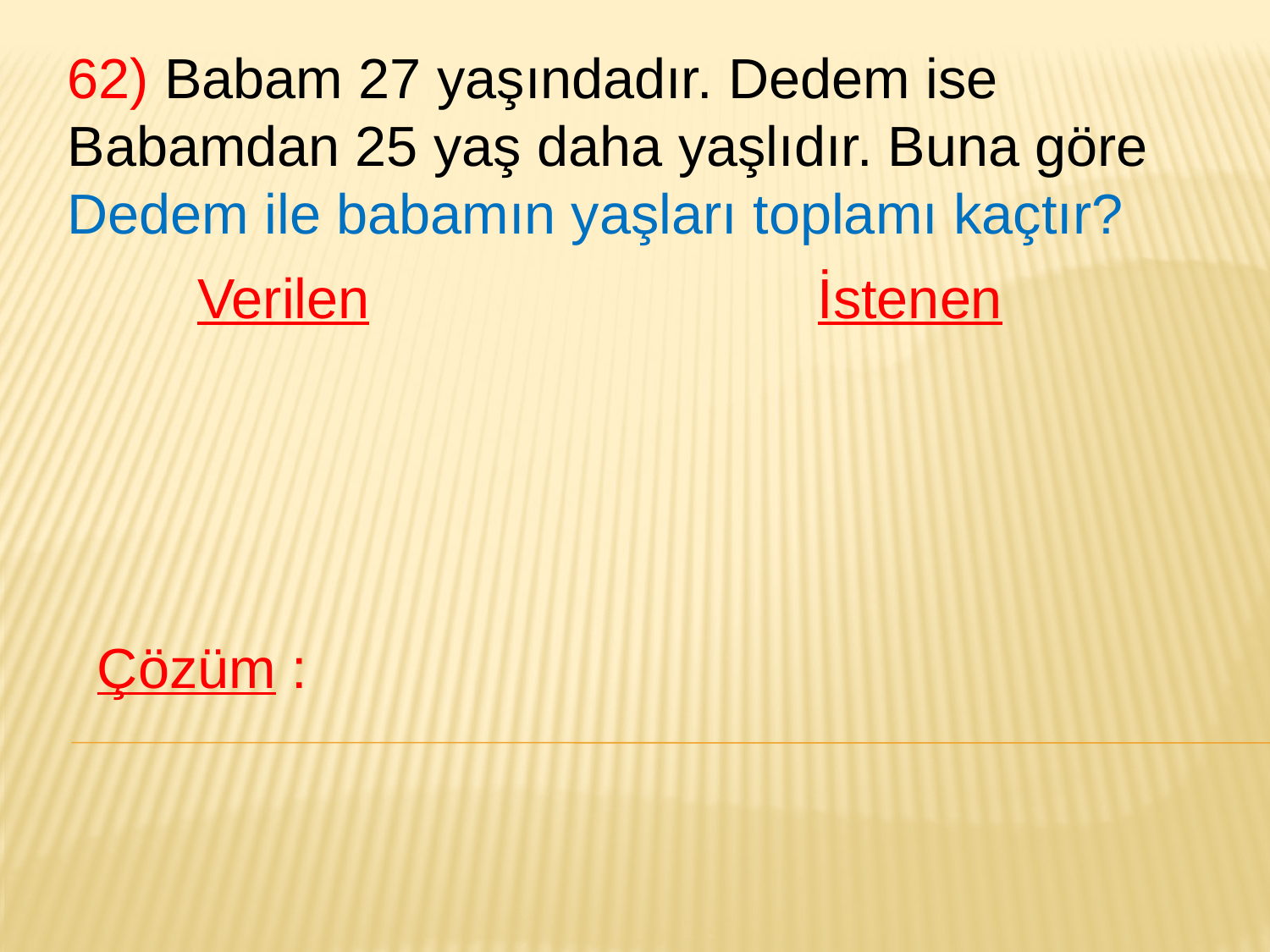

62) Babam 27 yaşındadır. Dedem ise Babamdan 25 yaş daha yaşlıdır. Buna göre Dedem ile babamın yaşları toplamı kaçtır?

Verilen
İstenen
Çözüm :